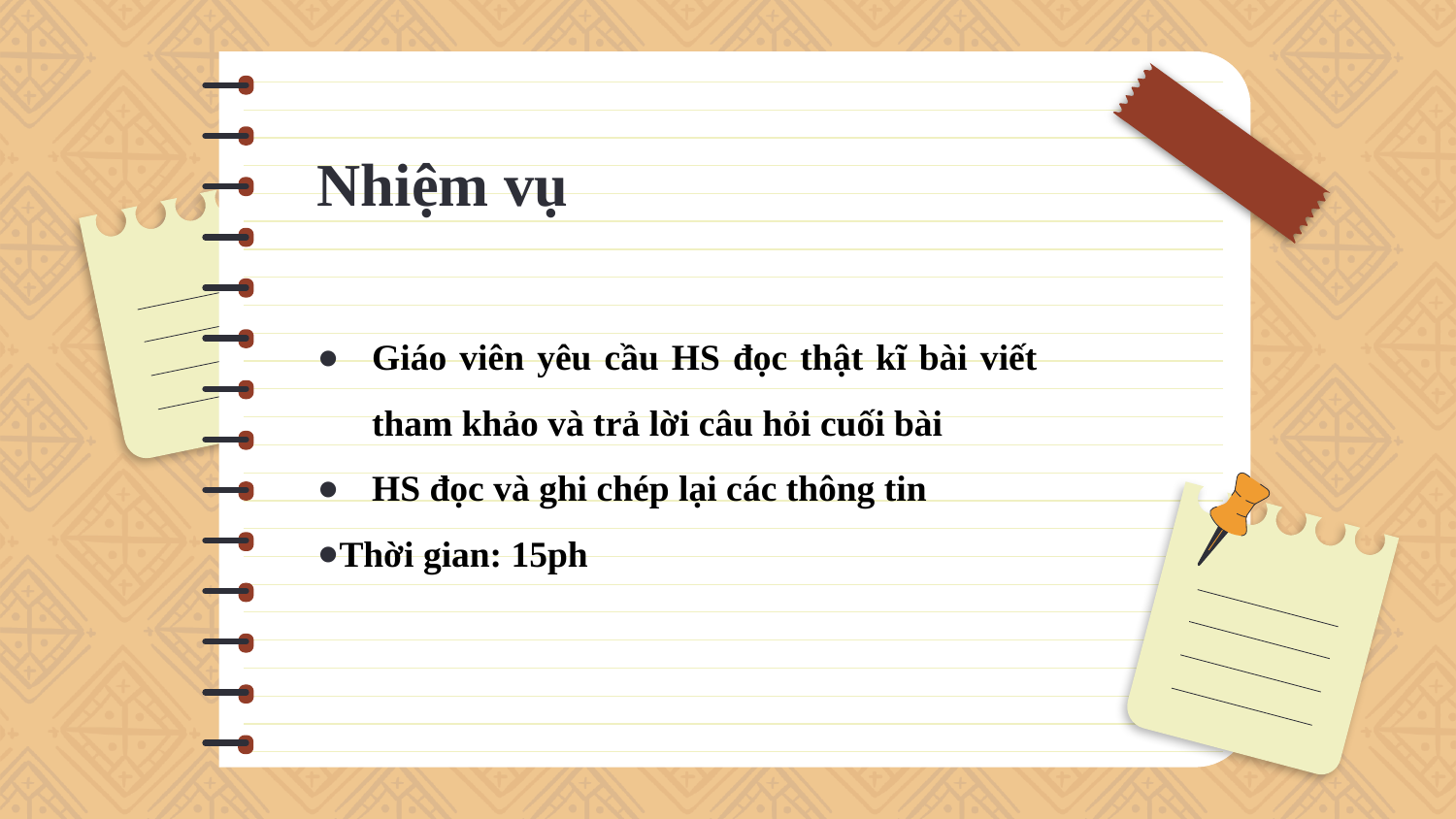

# Nhiệm vụ

Giáo viên yêu cầu HS đọc thật kĩ bài viết tham khảo và trả lời câu hỏi cuối bài
HS đọc và ghi chép lại các thông tin
Thời gian: 15ph